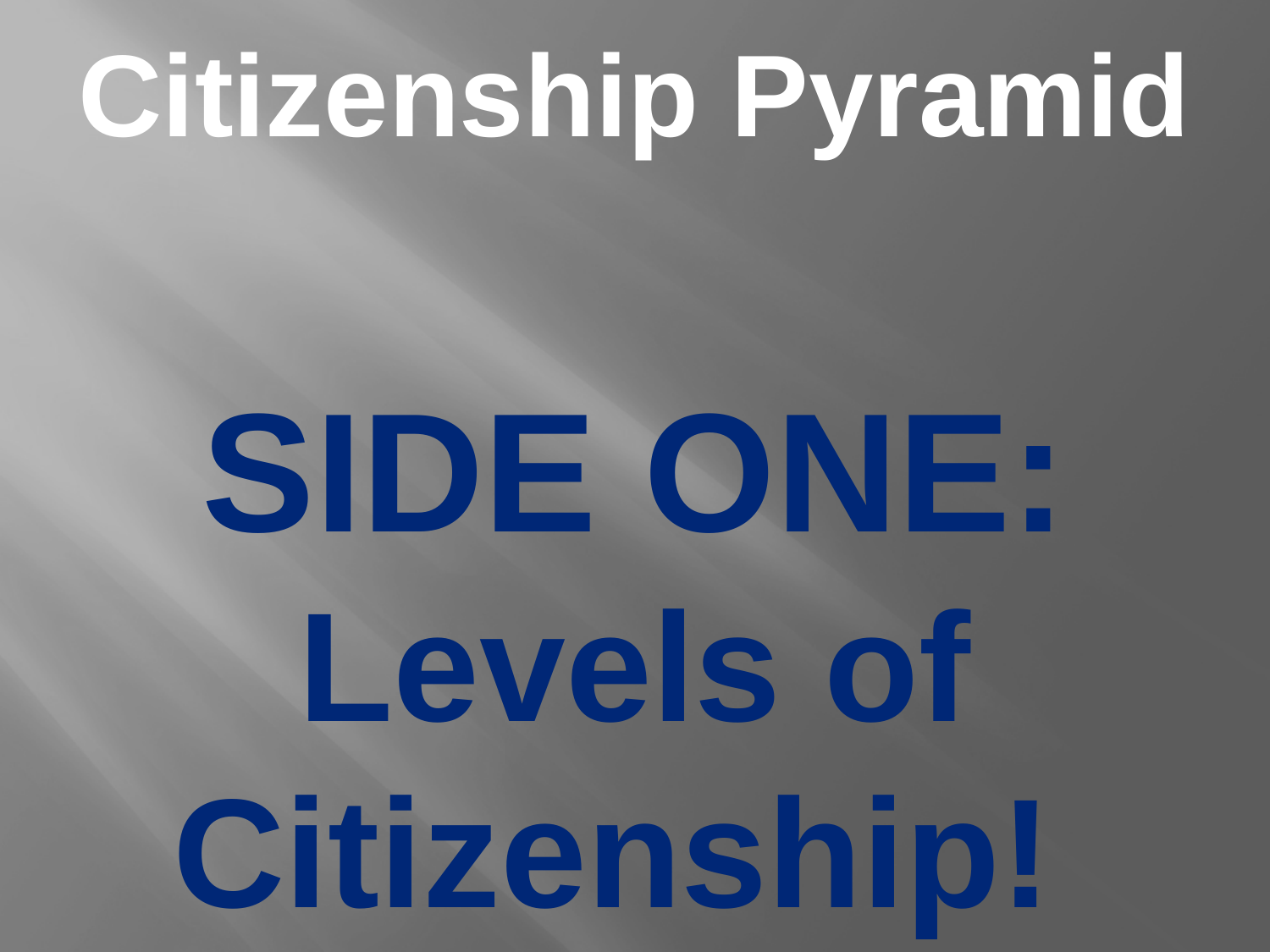

# Citizenship Pyramid SIDE ONE: Levels of Citizenship!